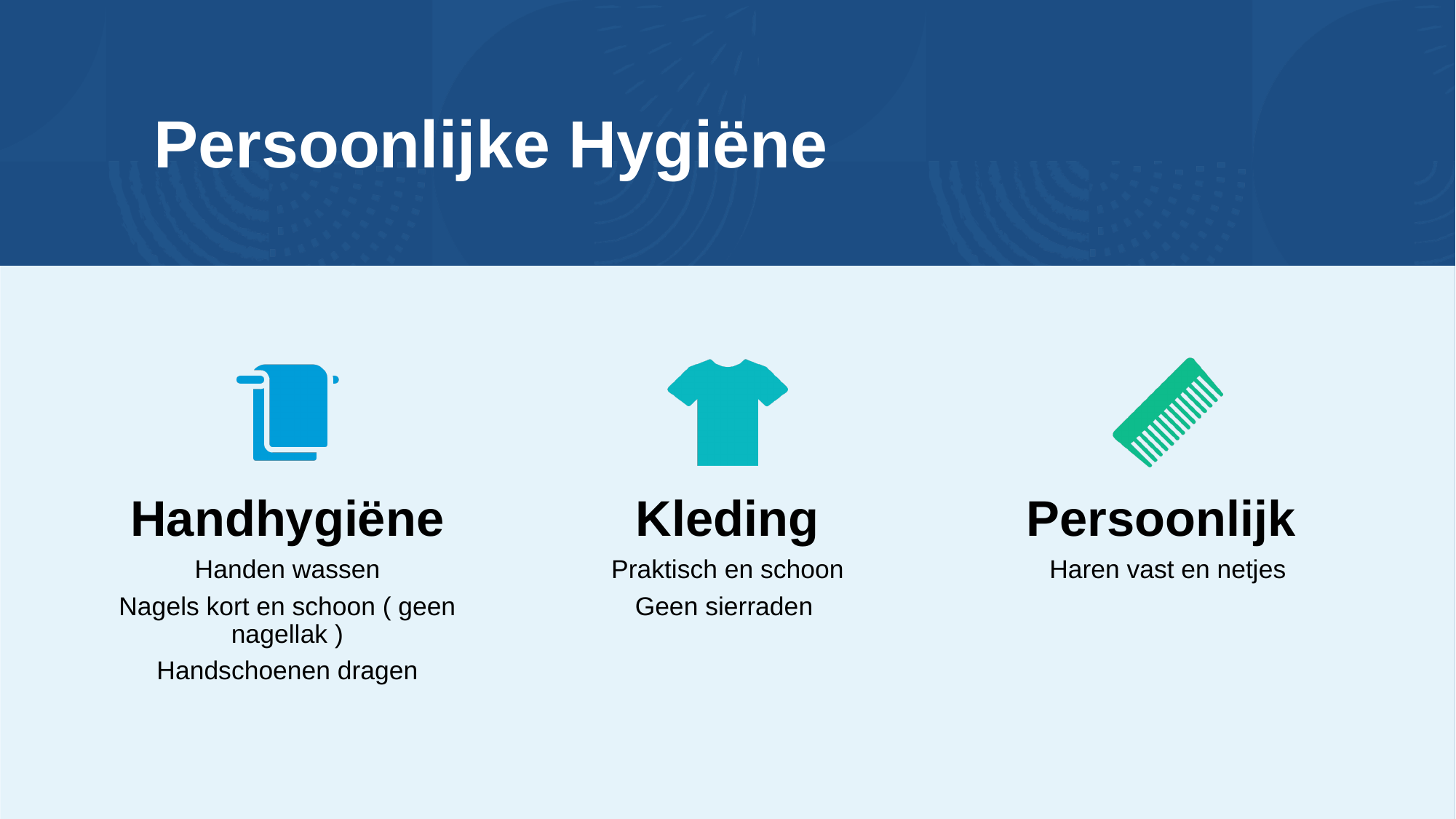

# Persoonlijke Hygiëne
Handhygiëne
Handen wassen
Nagels kort en schoon ( geen nagellak )
Handschoenen dragen
Kleding
Praktisch en schoon
Geen sierraden
Persoonlijk
Haren vast en netjes